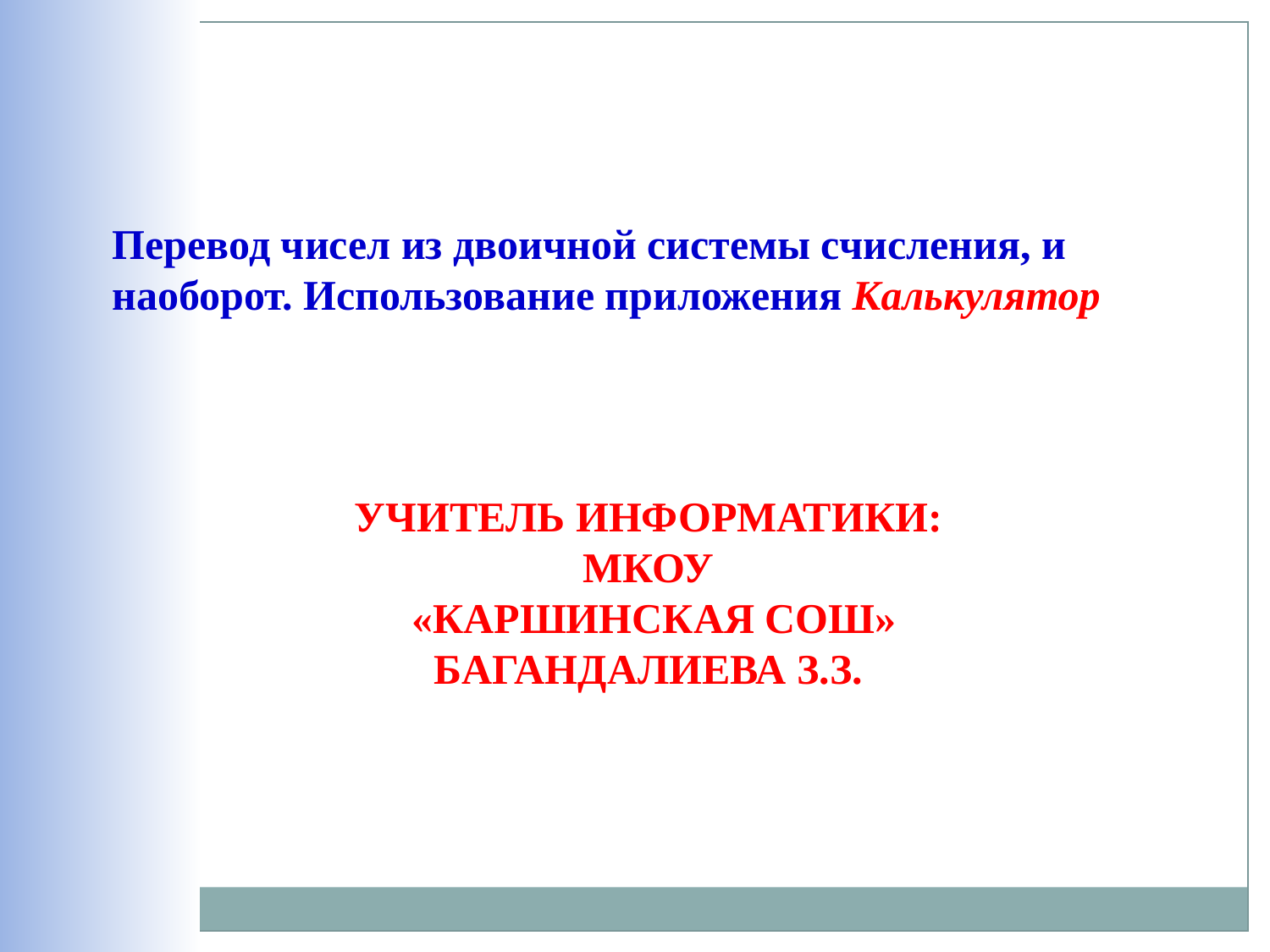

Перевод чисел из двоичной системы счисления, и наоборот. Использование приложения Калькулятор

Учитель информатики:
МКОУ
 «Каршинская СОШ»
Багандалиева З.З.